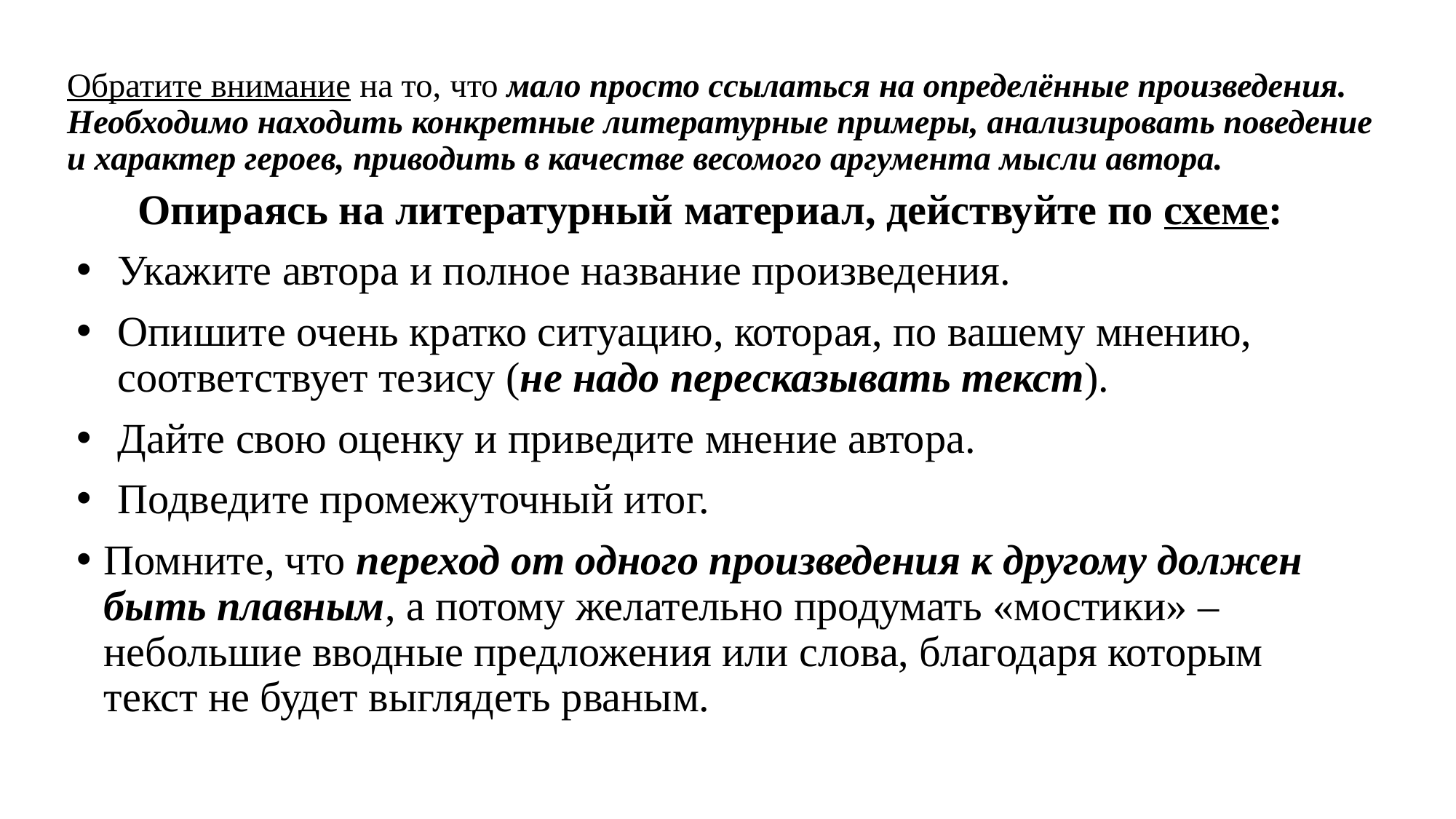

# Обратите внимание на то, что мало просто ссылаться на определённые произведения. Необходимо находить конкретные литературные примеры, анализировать поведение и характер героев, приводить в качестве весомого аргумента мысли автора.
Опираясь на литературный материал, действуйте по схеме:
Укажите автора и полное название произведения.
Опишите очень кратко ситуацию, которая, по вашему мнению, соответствует тезису (не надо пересказывать текст).
Дайте свою оценку и приведите мнение автора.
Подведите промежуточный итог.
Помните, что переход от одного произведения к другому должен быть плавным, а потому желательно продумать «мостики» – небольшие вводные предложения или слова, благодаря которым текст не будет выглядеть рваным.